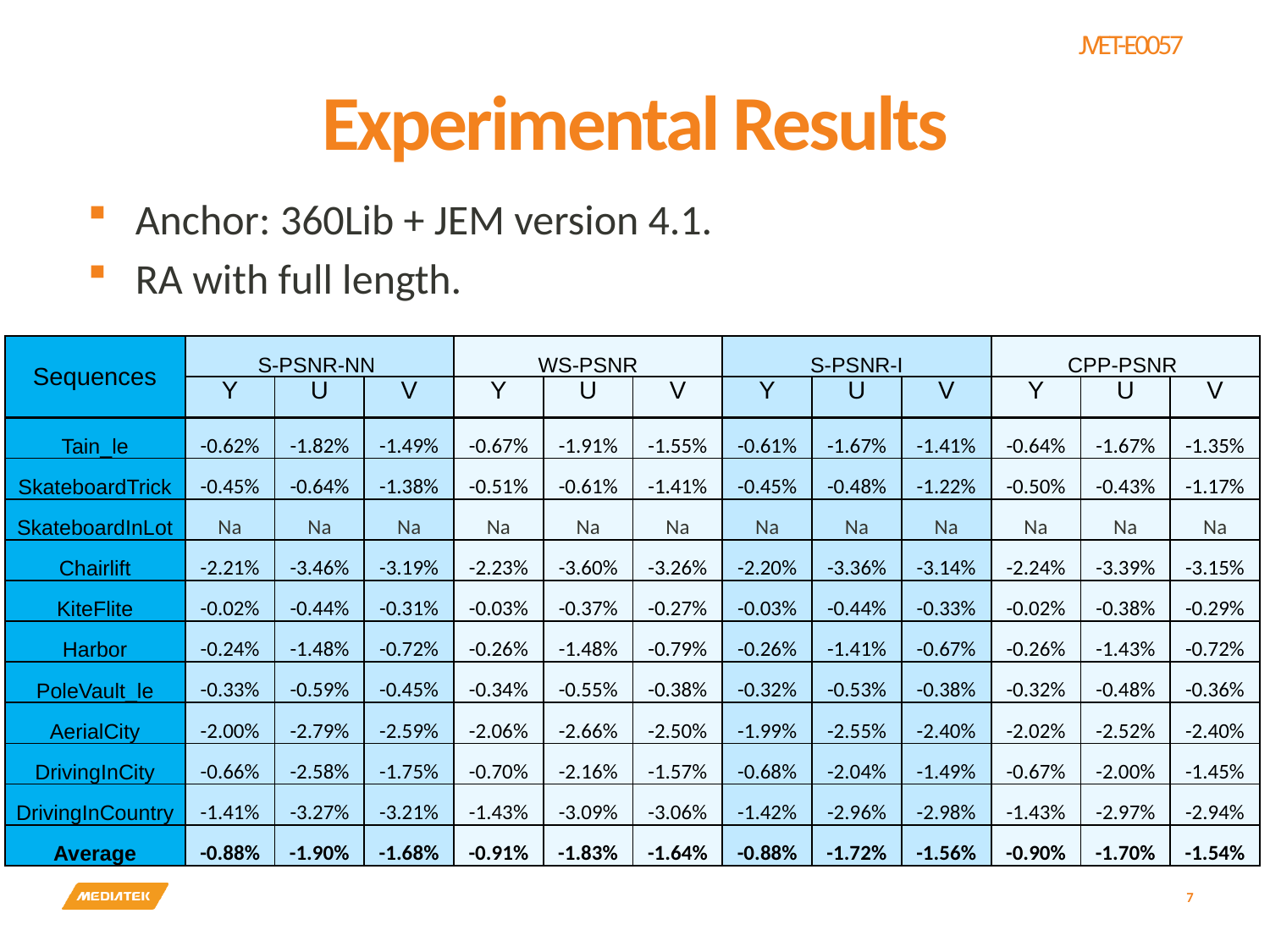

# Experimental Results
Anchor: 360Lib + JEM version 4.1.
RA with full length.
| Sequences | S-PSNR-NN |  |  | WS-PSNR |  |  | S-PSNR-I |  |  | CPP-PSNR |  |  |
| --- | --- | --- | --- | --- | --- | --- | --- | --- | --- | --- | --- | --- |
|  | Y | U | V | Y | U | V | Y | U | V | Y | U | V |
| Tain\_le | -0.62% | -1.82% | -1.49% | -0.67% | -1.91% | -1.55% | -0.61% | -1.67% | -1.41% | -0.64% | -1.67% | -1.35% |
| SkateboardTrick | -0.45% | -0.64% | -1.38% | -0.51% | -0.61% | -1.41% | -0.45% | -0.48% | -1.22% | -0.50% | -0.43% | -1.17% |
| SkateboardInLot | Na | Na | Na | Na | Na | Na | Na | Na | Na | Na | Na | Na |
| Chairlift | -2.21% | -3.46% | -3.19% | -2.23% | -3.60% | -3.26% | -2.20% | -3.36% | -3.14% | -2.24% | -3.39% | -3.15% |
| KiteFlite | -0.02% | -0.44% | -0.31% | -0.03% | -0.37% | -0.27% | -0.03% | -0.44% | -0.33% | -0.02% | -0.38% | -0.29% |
| Harbor | -0.24% | -1.48% | -0.72% | -0.26% | -1.48% | -0.79% | -0.26% | -1.41% | -0.67% | -0.26% | -1.43% | -0.72% |
| PoleVault\_le | -0.33% | -0.59% | -0.45% | -0.34% | -0.55% | -0.38% | -0.32% | -0.53% | -0.38% | -0.32% | -0.48% | -0.36% |
| AerialCity | -2.00% | -2.79% | -2.59% | -2.06% | -2.66% | -2.50% | -1.99% | -2.55% | -2.40% | -2.02% | -2.52% | -2.40% |
| DrivingInCity | -0.66% | -2.58% | -1.75% | -0.70% | -2.16% | -1.57% | -0.68% | -2.04% | -1.49% | -0.67% | -2.00% | -1.45% |
| DrivingInCountry | -1.41% | -3.27% | -3.21% | -1.43% | -3.09% | -3.06% | -1.42% | -2.96% | -2.98% | -1.43% | -2.97% | -2.94% |
| Average | -0.88% | -1.90% | -1.68% | -0.91% | -1.83% | -1.64% | -0.88% | -1.72% | -1.56% | -0.90% | -1.70% | -1.54% |
7